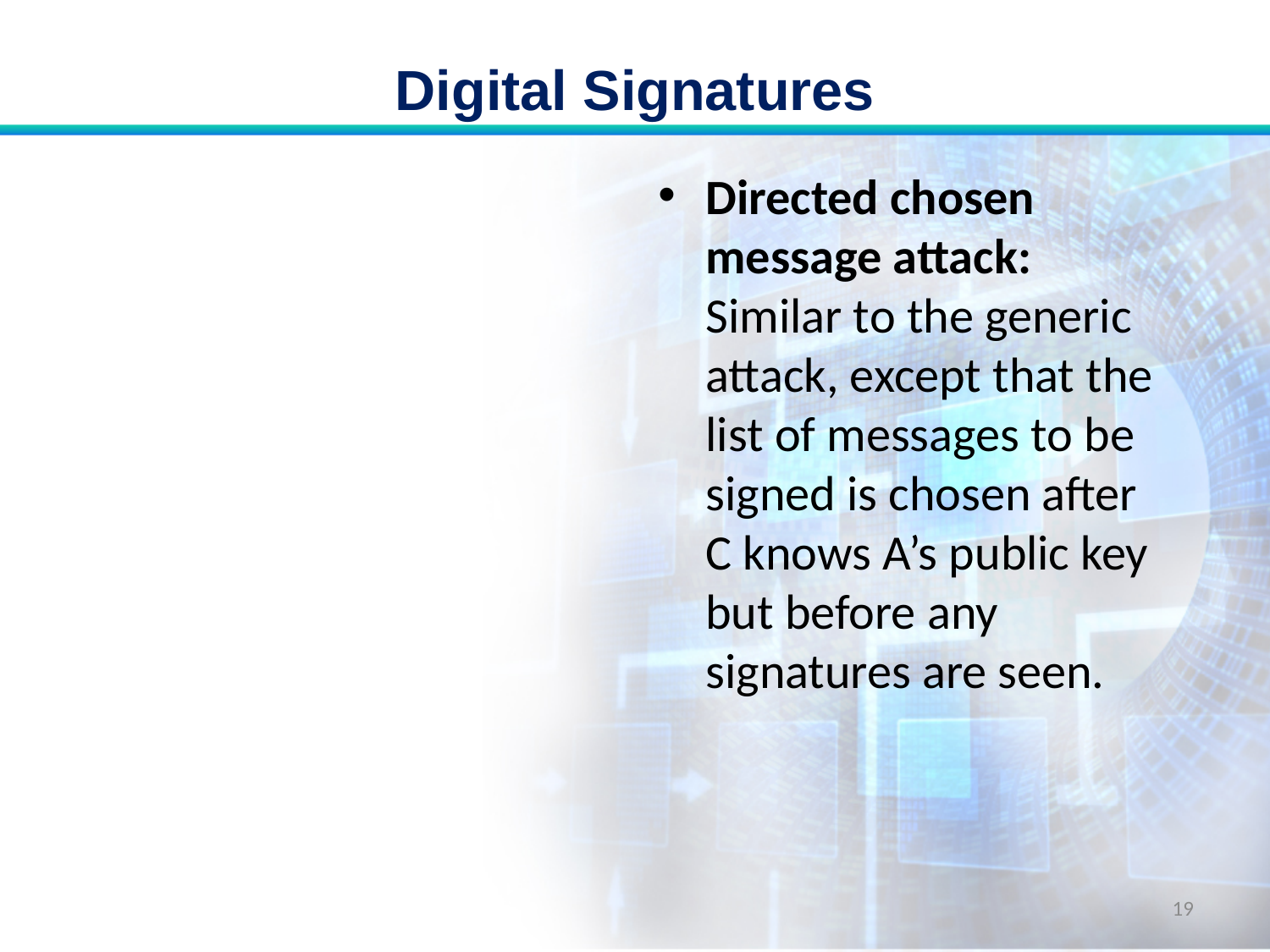

# Digital Signatures
Directed chosen message attack: Similar to the generic attack, except that the list of messages to be signed is chosen after C knows A’s public key but before any signatures are seen.
19